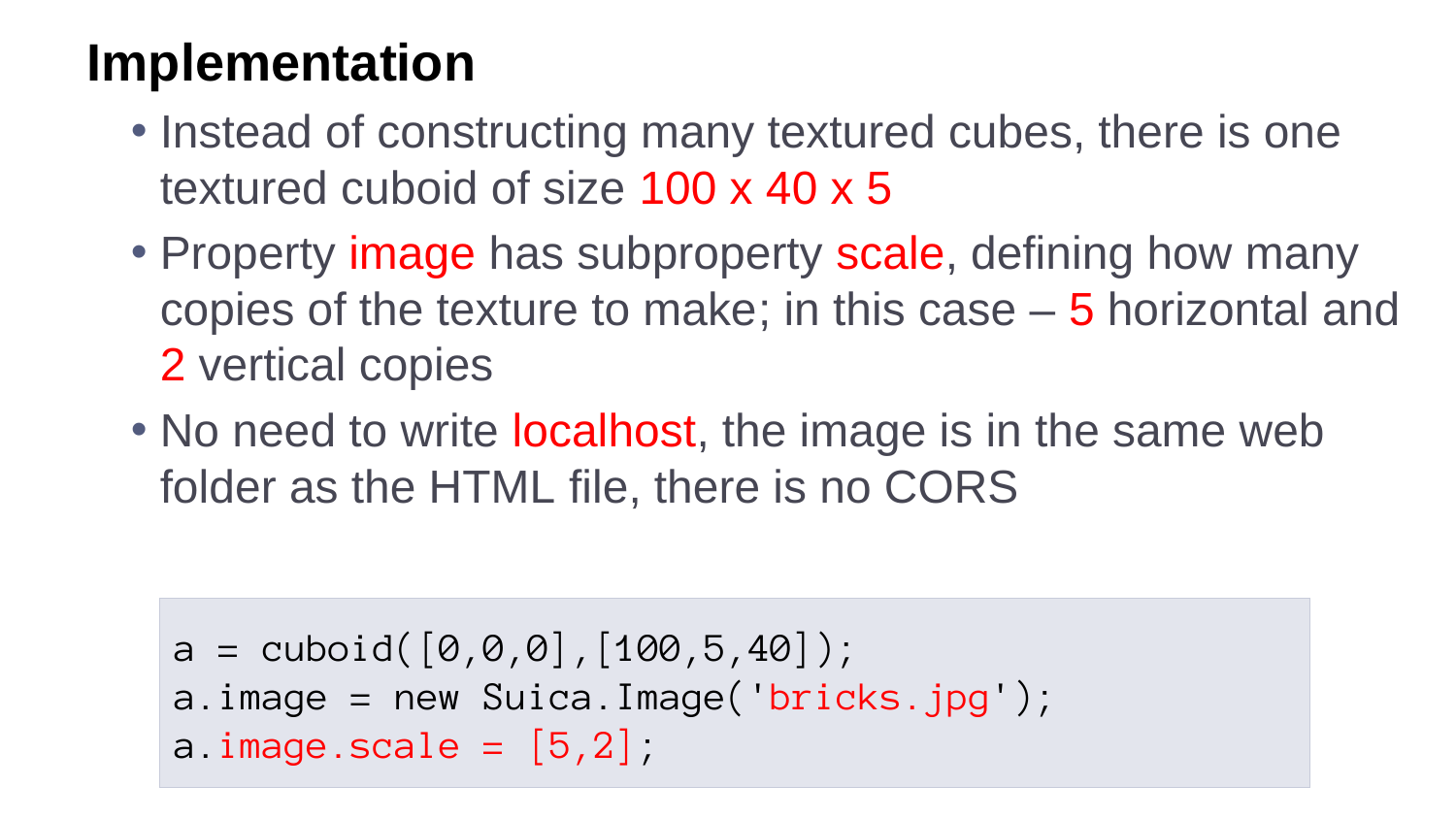

Implementation
Instead of constructing many textured cubes, there is one textured cuboid of size 100 х 40 х 5
Property image has subproperty scale, defining how many copies of the texture to make; in this case – 5 horizontal and 2 vertical copies
No need to write localhost, the image is in the same web folder as the HTML file, there is no CORS
a = cuboid([0,0,0],[100,5,40]);
a.image = new Suica.Image('bricks.jpg');
a.image.scale = [5,2];